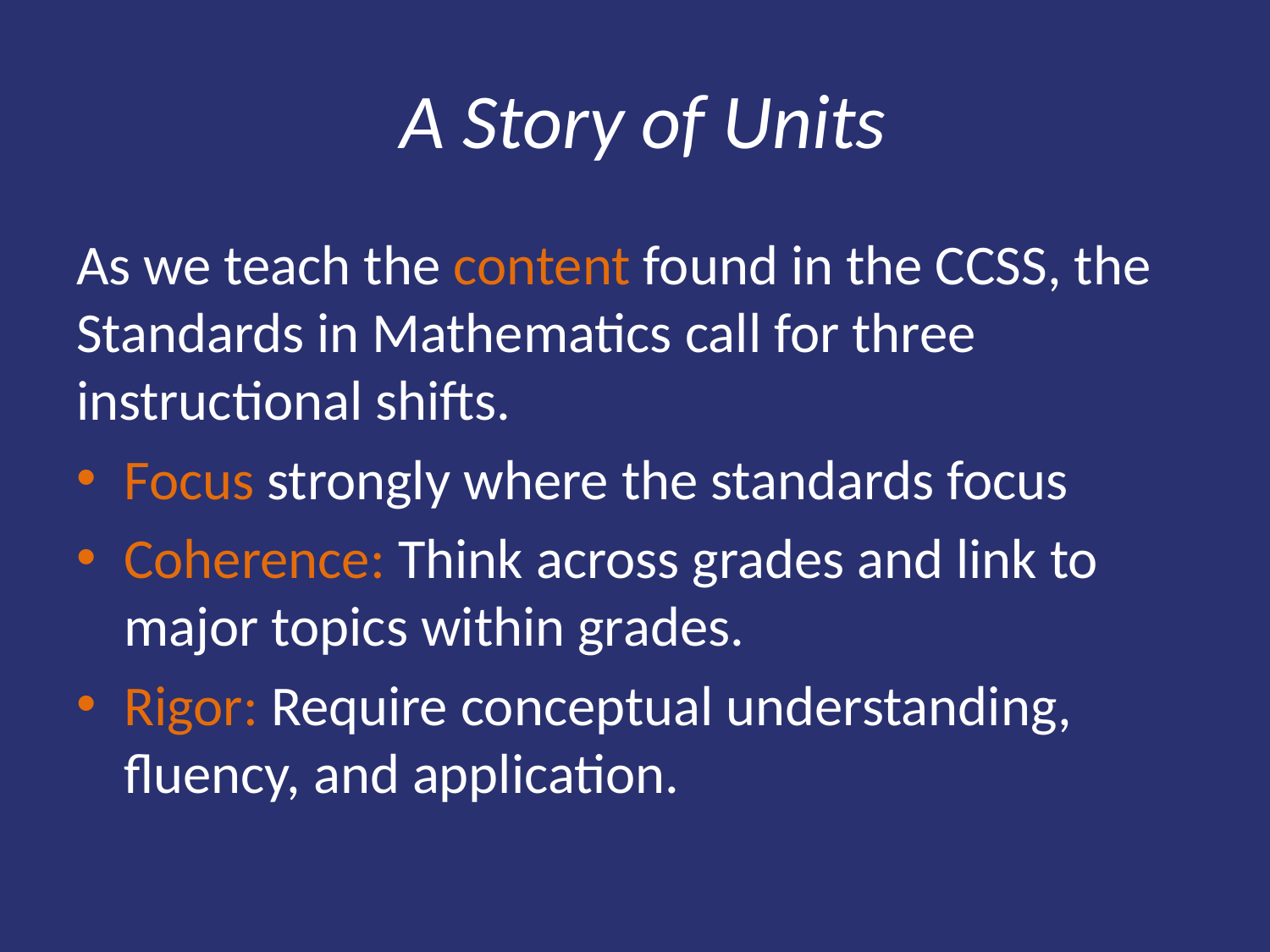

# A Story of Units
As we teach the content found in the CCSS, the Standards in Mathematics call for three instructional shifts.
Focus strongly where the standards focus
Coherence: Think across grades and link to major topics within grades.
Rigor: Require conceptual understanding, fluency, and application.